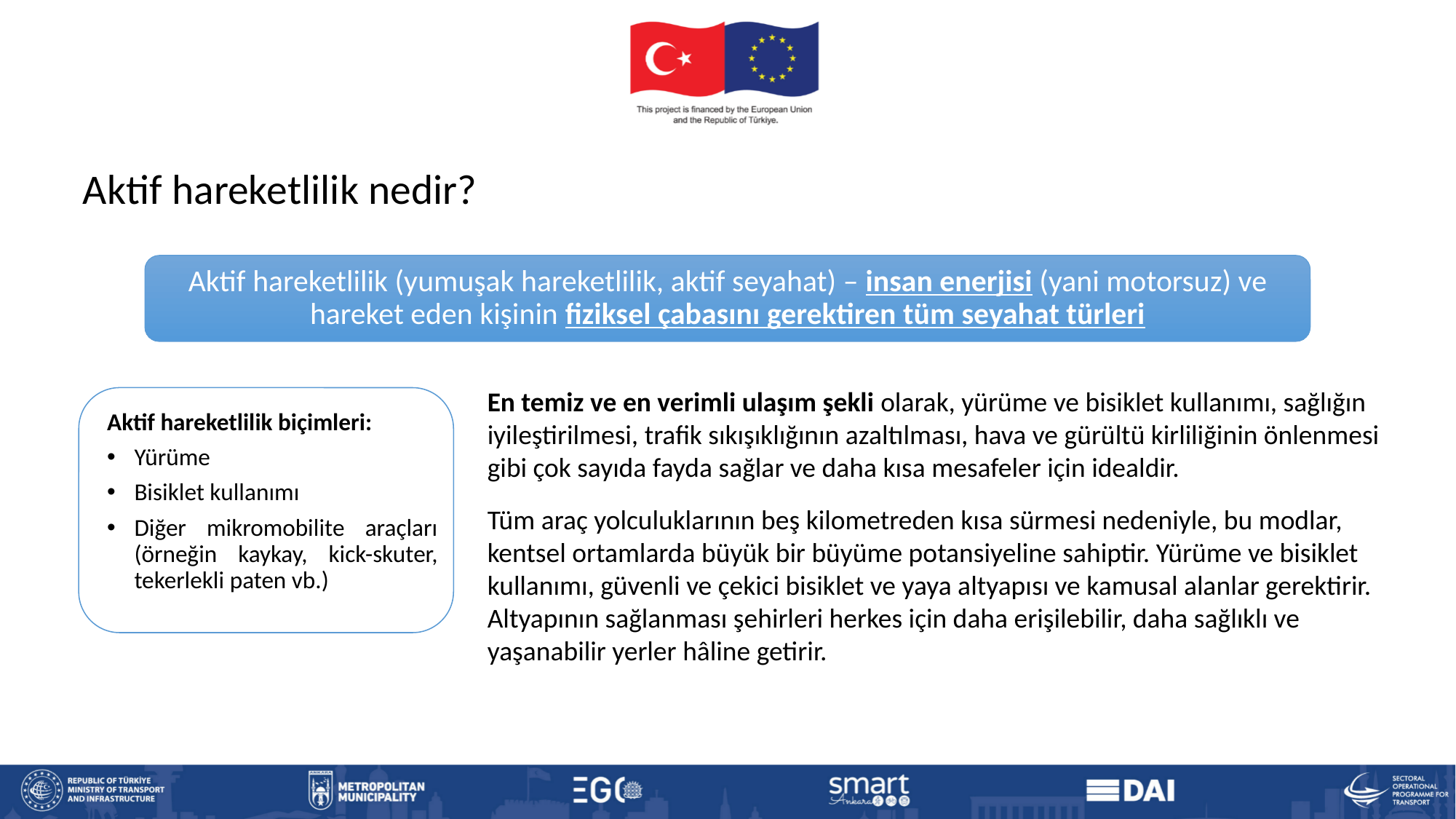

Aktif hareketlilik nedir?

Aktif hareketlilik (yumuşak hareketlilik, aktif seyahat) – insan enerjisi (yani motorsuz) ve hareket eden kişinin fiziksel çabasını gerektiren tüm seyahat türleri

En temiz ve en verimli ulaşım şekli olarak, yürüme ve bisiklet kullanımı, sağlığın iyileştirilmesi, trafik sıkışıklığının azaltılması, hava ve gürültü kirliliğinin önlenmesi gibi çok sayıda fayda sağlar ve daha kısa mesafeler için idealdir.

Tüm araç yolculuklarının beş kilometreden kısa sürmesi nedeniyle, bu modlar, kentsel ortamlarda büyük bir büyüme potansiyeline sahiptir. Yürüme ve bisiklet kullanımı, güvenli ve çekici bisiklet ve yaya altyapısı ve kamusal alanlar gerektirir. Altyapının sağlanması şehirleri herkes için daha erişilebilir, daha sağlıklı ve yaşanabilir yerler hâline getirir.

Aktif hareketlilik biçimleri:
Yürüme
Bisiklet kullanımı
Diğer mikromobilite araçları (örneğin kaykay, kick-skuter, tekerlekli paten vb.)